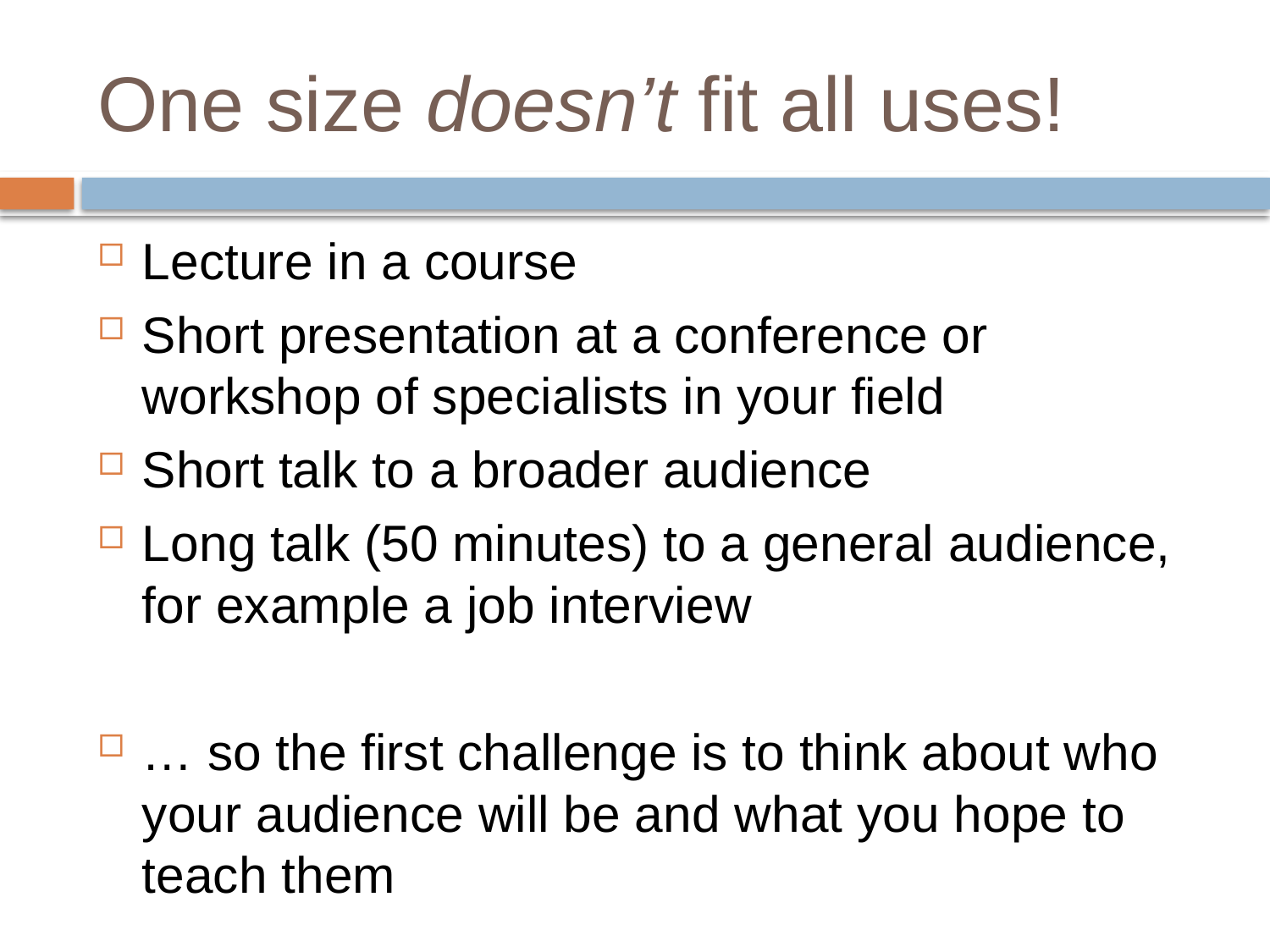

# One size doesn’t fit all uses!
Lecture in a course
Short presentation at a conference or workshop of specialists in your field
Short talk to a broader audience
Long talk (50 minutes) to a general audience, for example a job interview

… so the first challenge is to think about who your audience will be and what you hope to teach them